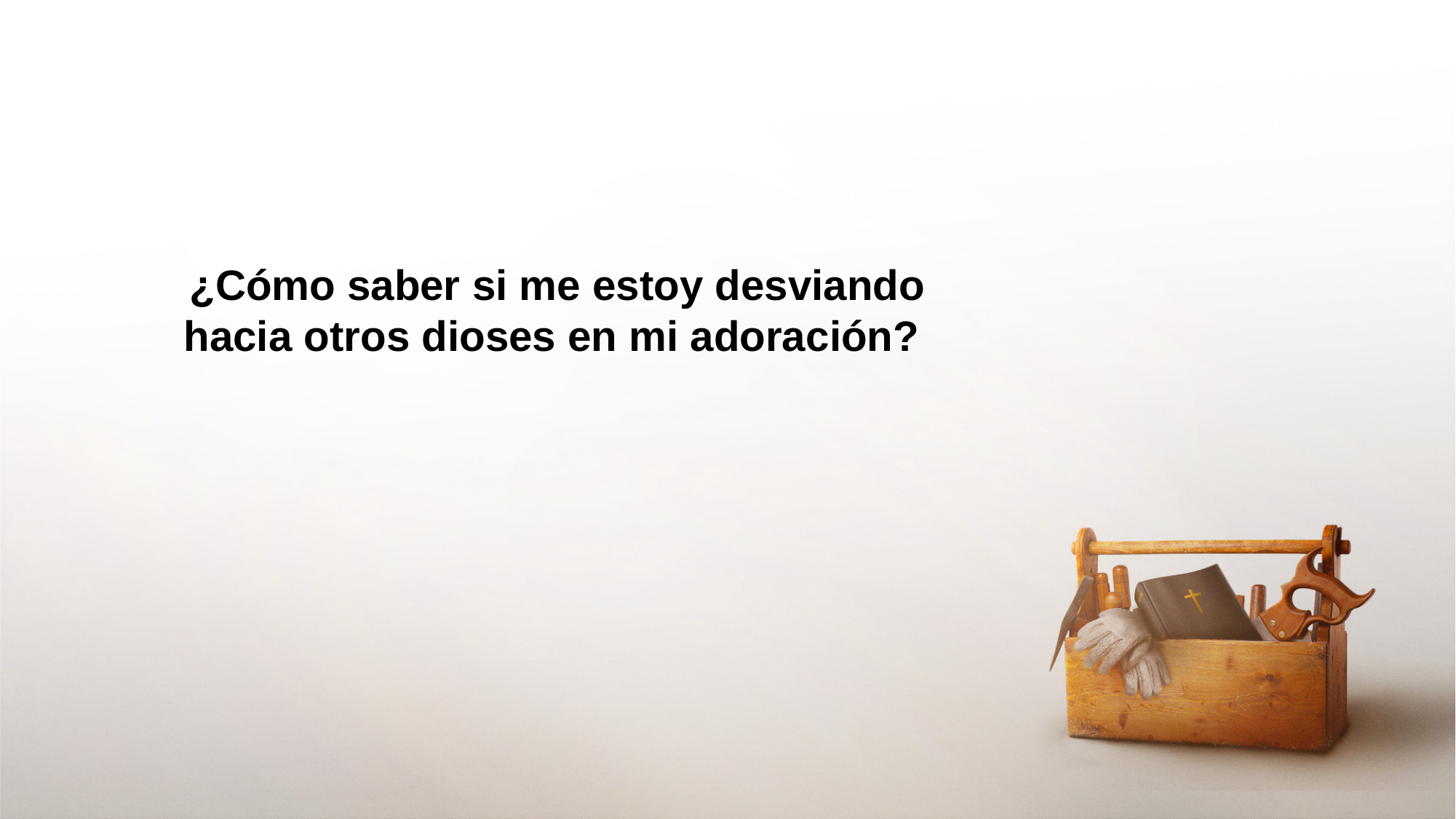

¿Cómo saber si me estoy desviando hacia otros dioses en mi adoración?